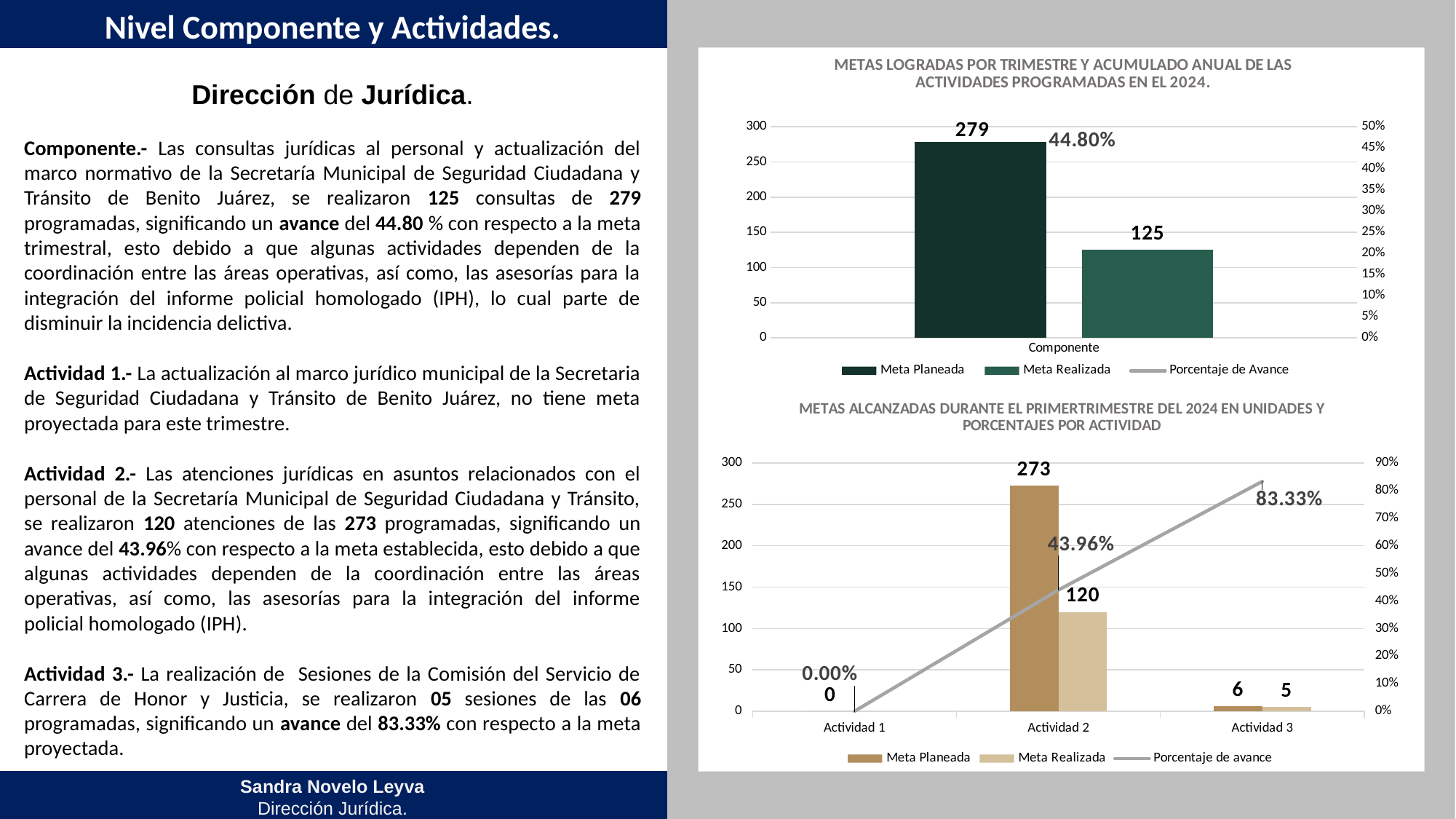

Nivel Componente y Actividades.

### Chart: METAS LOGRADAS POR TRIMESTRE Y ACUMULADO ANUAL DE LAS ACTIVIDADES PROGRAMADAS EN EL 2024.

| Category | Meta Planeada | Meta Realizada |  |
|---|---|---|---|
| Componente | 279.0 | 125.0 | 0.44802867383512546 |
Dirección de Jurídica.
Componente.- Las consultas jurídicas al personal y actualización del marco normativo de la Secretaría Municipal de Seguridad Ciudadana y Tránsito de Benito Juárez, se realizaron 125 consultas de 279 programadas, significando un avance del 44.80 % con respecto a la meta trimestral, esto debido a que algunas actividades dependen de la coordinación entre las áreas operativas, así como, las asesorías para la integración del informe policial homologado (IPH), lo cual parte de disminuir la incidencia delictiva.

Actividad 1.- La actualización al marco jurídico municipal de la Secretaria de Seguridad Ciudadana y Tránsito de Benito Juárez, no tiene meta proyectada para este trimestre.

Actividad 2.- Las atenciones jurídicas en asuntos relacionados con el personal de la Secretaría Municipal de Seguridad Ciudadana y Tránsito, se realizaron 120 atenciones de las 273 programadas, significando un avance del 43.96% con respecto a la meta establecida, esto debido a que algunas actividades dependen de la coordinación entre las áreas operativas, así como, las asesorías para la integración del informe policial homologado (IPH).

Actividad 3.- La realización de  Sesiones de la Comisión del Servicio de Carrera de Honor y Justicia, se realizaron 05 sesiones de las 06 programadas, significando un avance del 83.33% con respecto a la meta proyectada.

### Chart: METAS ALCANZADAS DURANTE EL PRIMERTRIMESTRE DEL 2024 EN UNIDADES Y PORCENTAJES POR ACTIVIDAD

| Category | Meta Planeada | Meta Realizada |  |
|---|---|---|---|
| Actividad 1 | 0.0 | None | 0.0 |
| Actividad 2 | 273.0 | 120.0 | 0.43956043956043955 |
| Actividad 3 | 6.0 | 5.0 | 0.8333333333333334 |
Sandra Novelo Leyva
Dirección Jurídica.